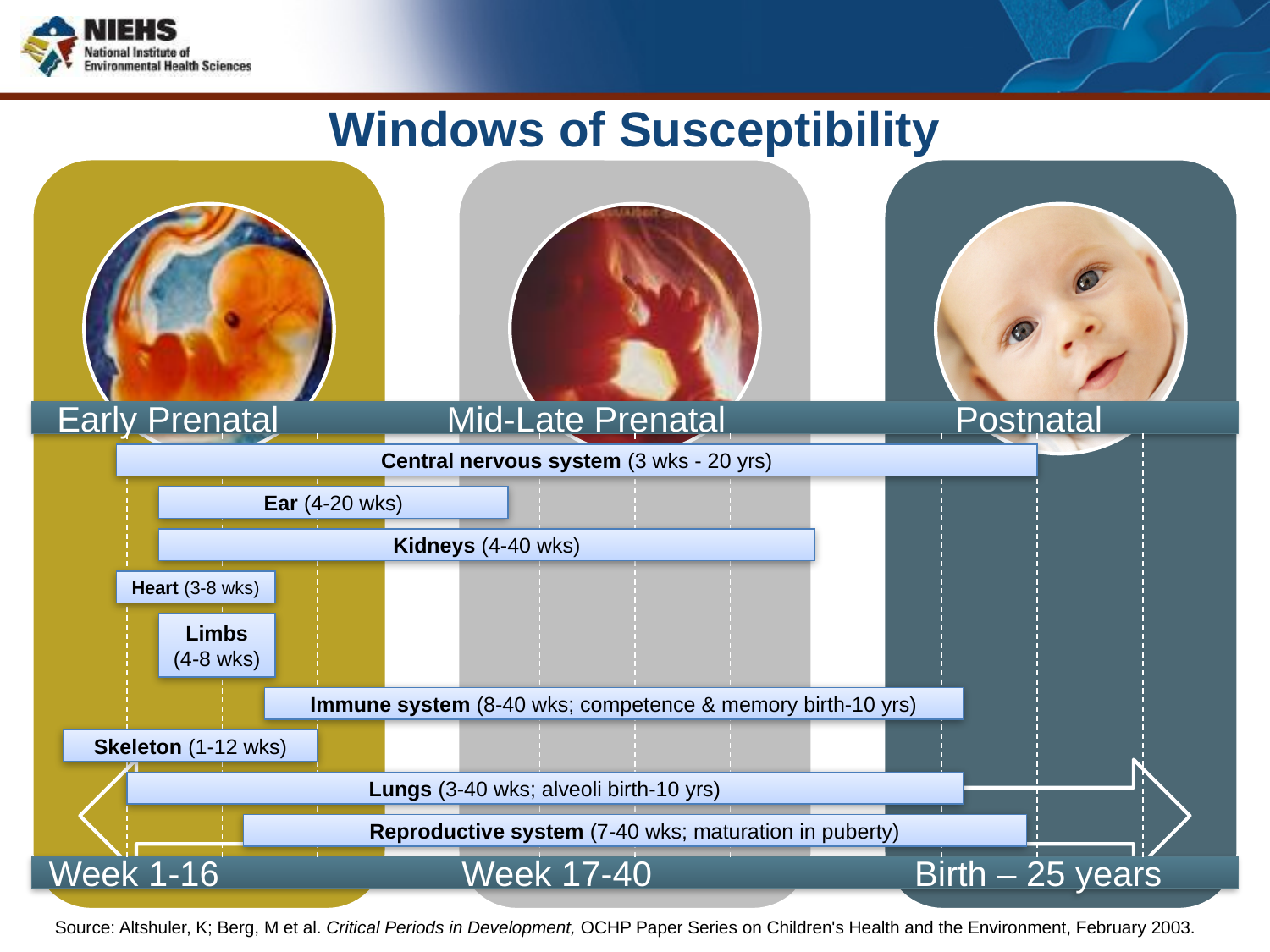

Windows of Susceptibility

Early Prenatal                Mid-Late Prenatal           Postnatal
Central nervous system (3 wks - 20 yrs)
Ear (4-20 wks)
Kidneys (4-40 wks)
Heart (3-8 wks)
Limbs (4-8 wks)
Immune system (8-40 wks; competence & memory birth-10 yrs)
Skeleton (1-12 wks)
Lungs (3-40 wks; alveoli birth-10 yrs)
Reproductive system (7-40 wks; maturation in puberty)
Week 1-16                         Week 17-40                     Birth – 25 years
Source: Altshuler, K; Berg, M et al. Critical Periods in Development, OCHP Paper Series on Children's Health and the Environment, February 2003.